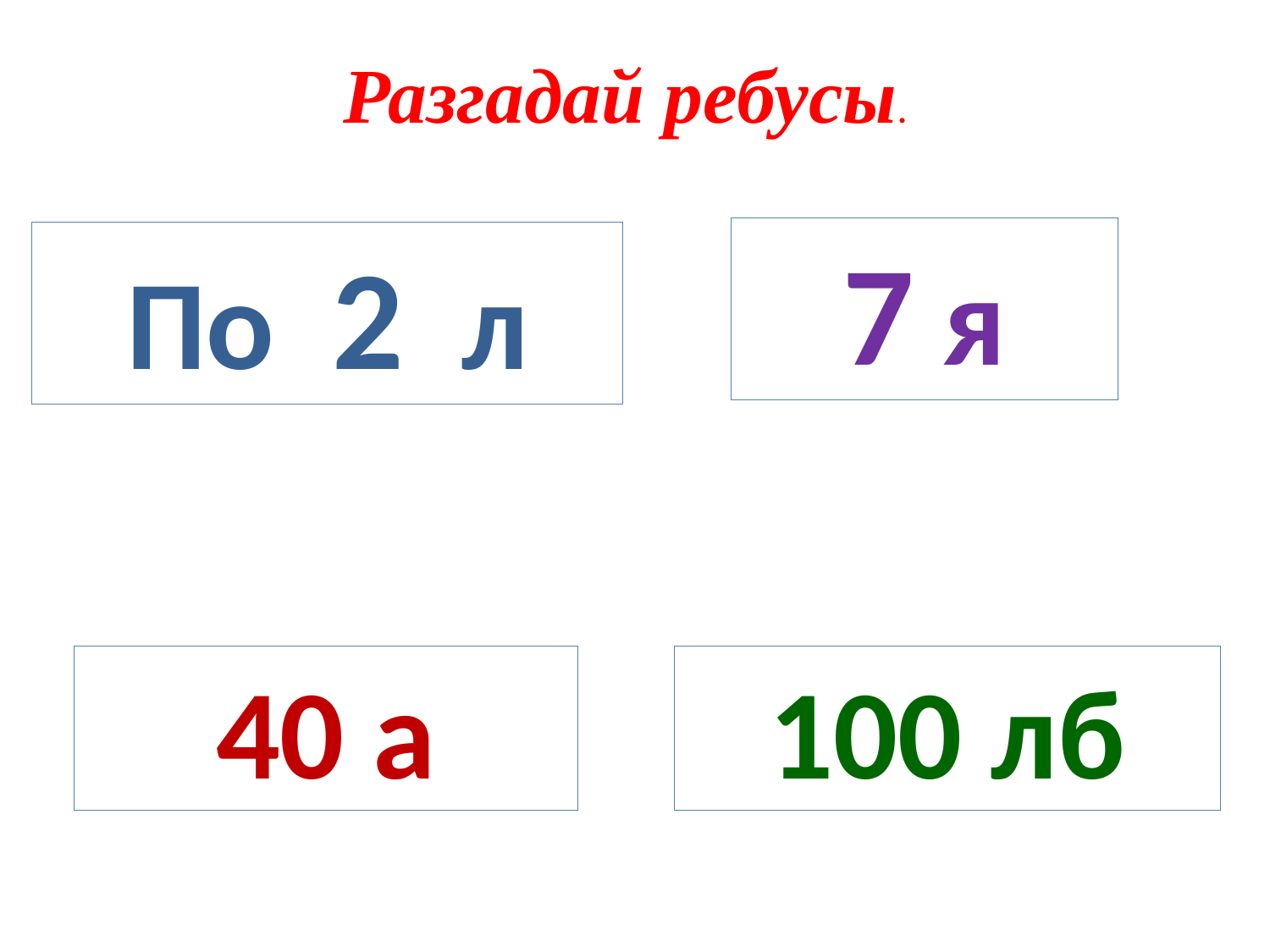

Разгадай ребусы.
7 я
По  2  л
40 а
100 лб